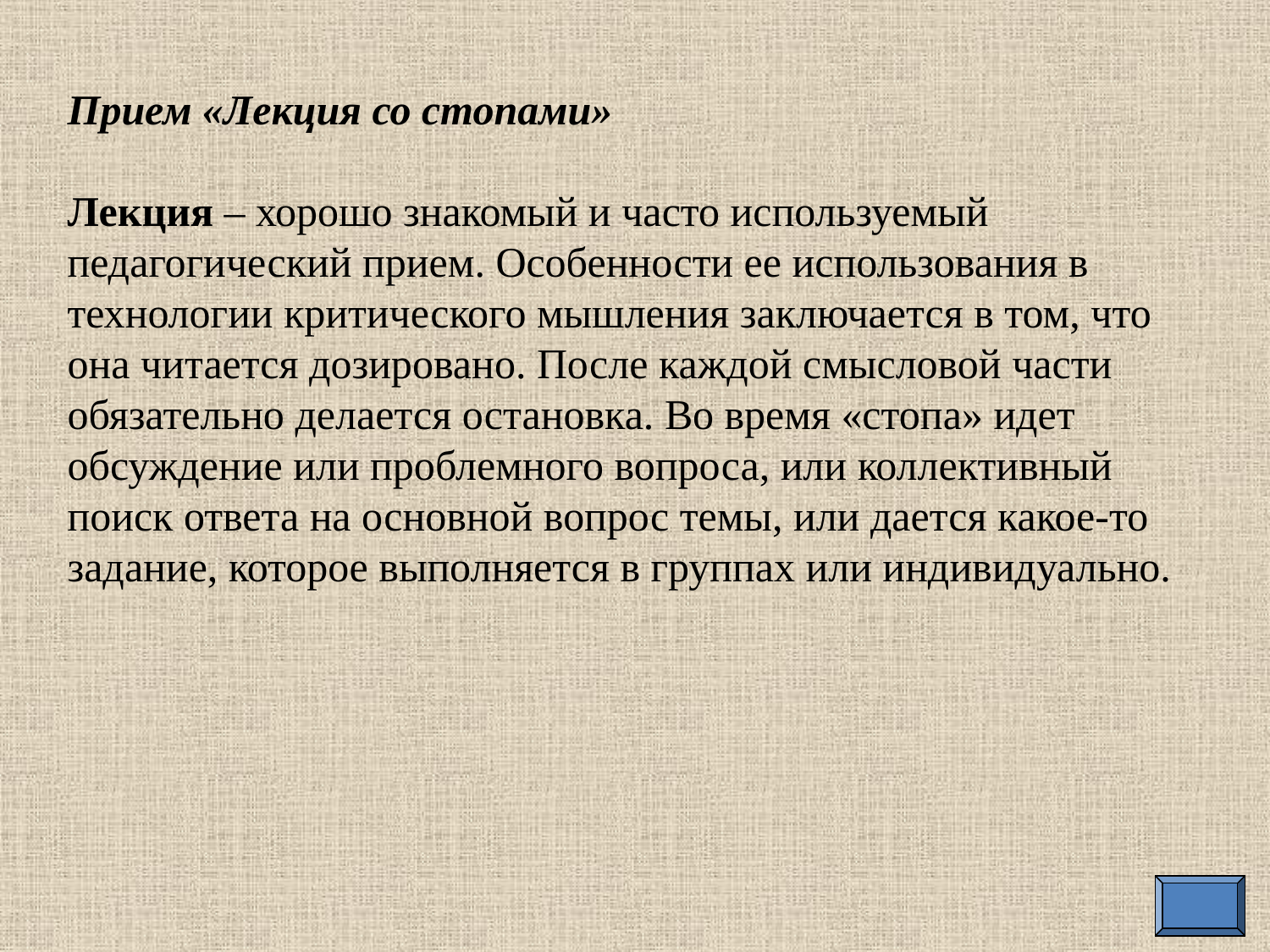

Прием «Лекция со стопами»

Лекция – хорошо знакомый и часто используемый педагогический прием. Особенности ее использования в технологии критического мышления заключается в том, что она читается дозировано. После каждой смысловой части обязательно делается остановка. Во время «стопа» идет обсуждение или проблемного вопроса, или коллективный поиск ответа на основной вопрос темы, или дается какое-то задание, которое выполняется в группах или индивидуально.